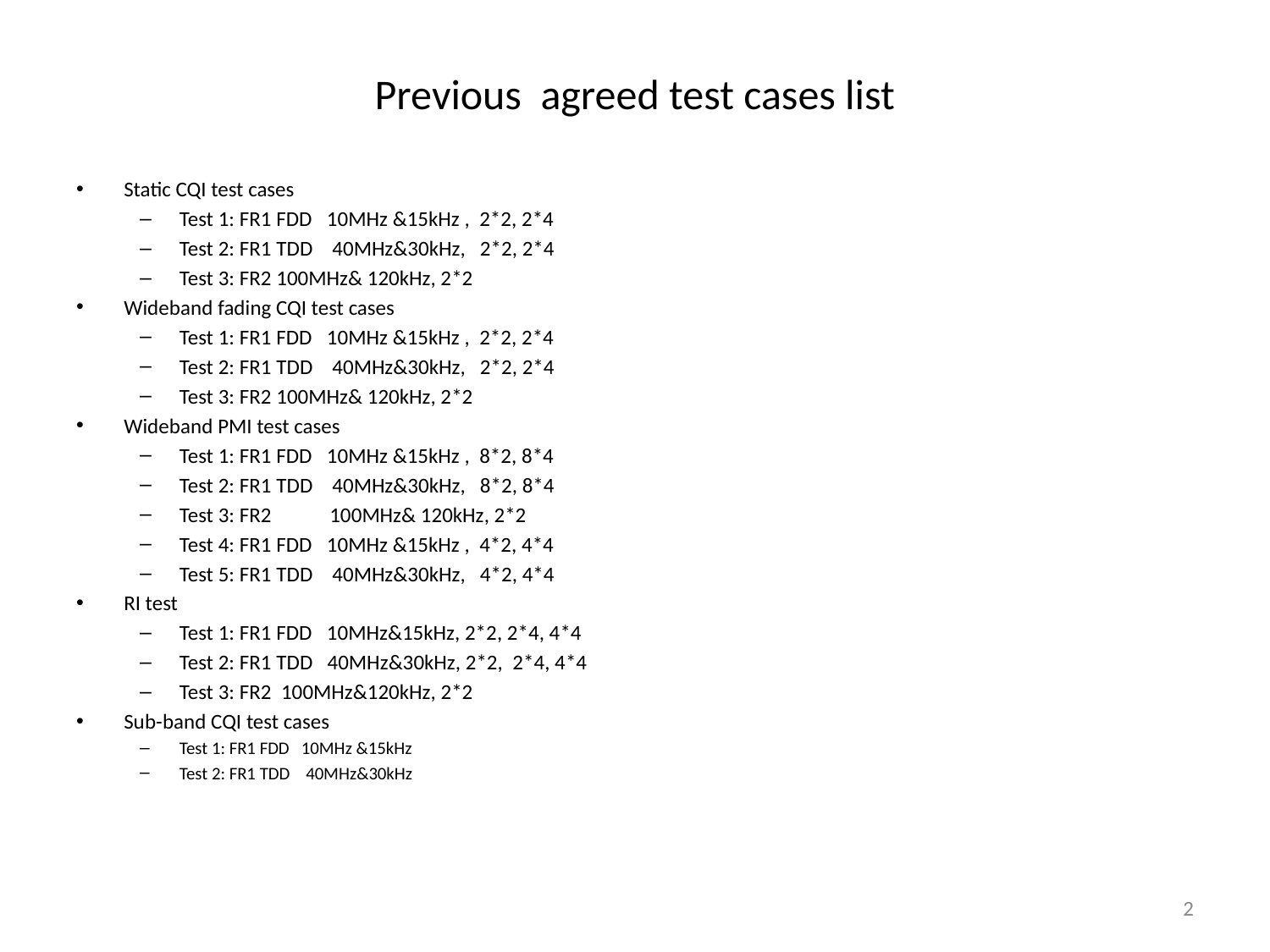

# Previous  agreed test cases list
Static CQI test cases
Test 1: FR1 FDD   10MHz &15kHz ,  2*2, 2*4
Test 2: FR1 TDD    40MHz&30kHz,   2*2, 2*4
Test 3: FR2 100MHz& 120kHz, 2*2
Wideband fading CQI test cases
Test 1: FR1 FDD   10MHz &15kHz ,  2*2, 2*4
Test 2: FR1 TDD    40MHz&30kHz,   2*2, 2*4
Test 3: FR2 100MHz& 120kHz, 2*2
Wideband PMI test cases
Test 1: FR1 FDD   10MHz &15kHz ,  8*2, 8*4
Test 2: FR1 TDD    40MHz&30kHz,   8*2, 8*4
Test 3: FR2            100MHz& 120kHz, 2*2
Test 4: FR1 FDD   10MHz &15kHz ,  4*2, 4*4
Test 5: FR1 TDD    40MHz&30kHz,   4*2, 4*4
RI test
Test 1: FR1 FDD   10MHz&15kHz, 2*2, 2*4, 4*4
Test 2: FR1 TDD   40MHz&30kHz, 2*2,  2*4, 4*4
Test 3: FR2  100MHz&120kHz, 2*2
Sub-band CQI test cases
Test 1: FR1 FDD   10MHz &15kHz
Test 2: FR1 TDD    40MHz&30kHz
2